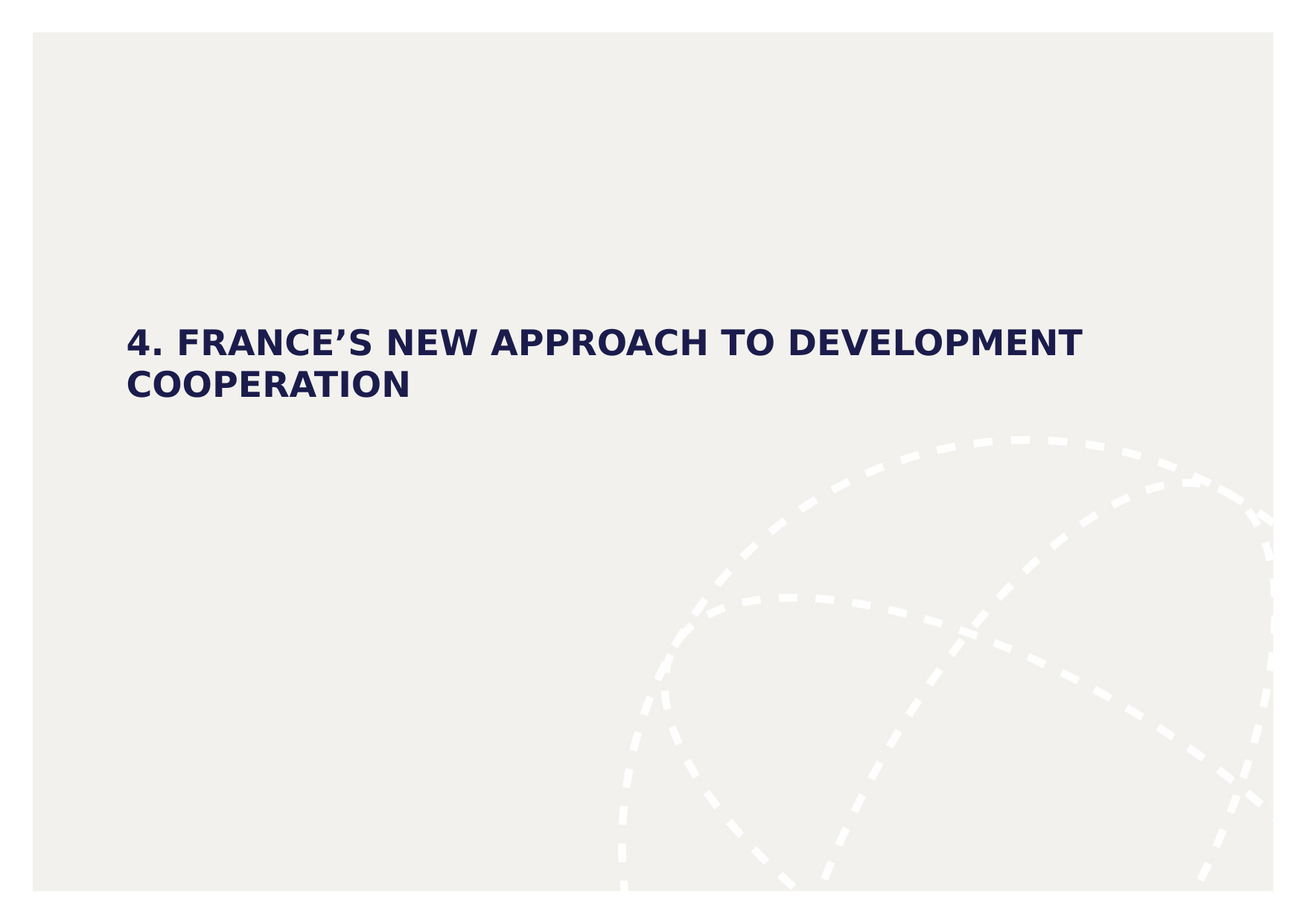

# 4. FRANCE’S NEW APPROACH TO DEVELOPMENT COOPERATION